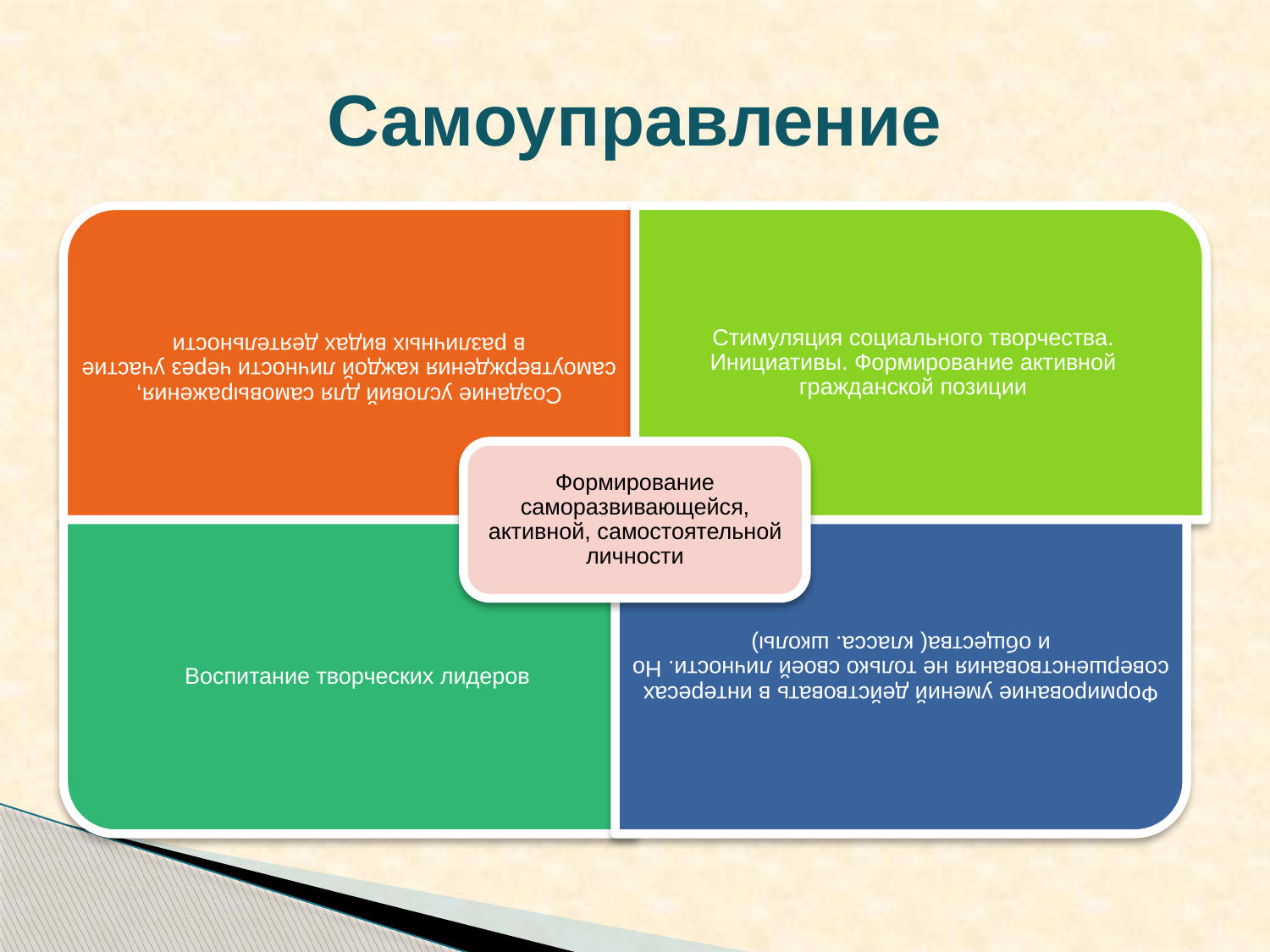

# Самоуправление
Создание условий для самовыражения, самоутверждения каждой личности через участие в различных видах деятельности
Стимуляция социального творчества. Инициативы. Формирование активной гражданской позиции
Воспитание творческих лидеров
Формирование умений действовать в интересах совершенствования не только своей личности. Но и общества( класса. школы)
Формирование саморазвивающейся, активной, самостоятельной личности